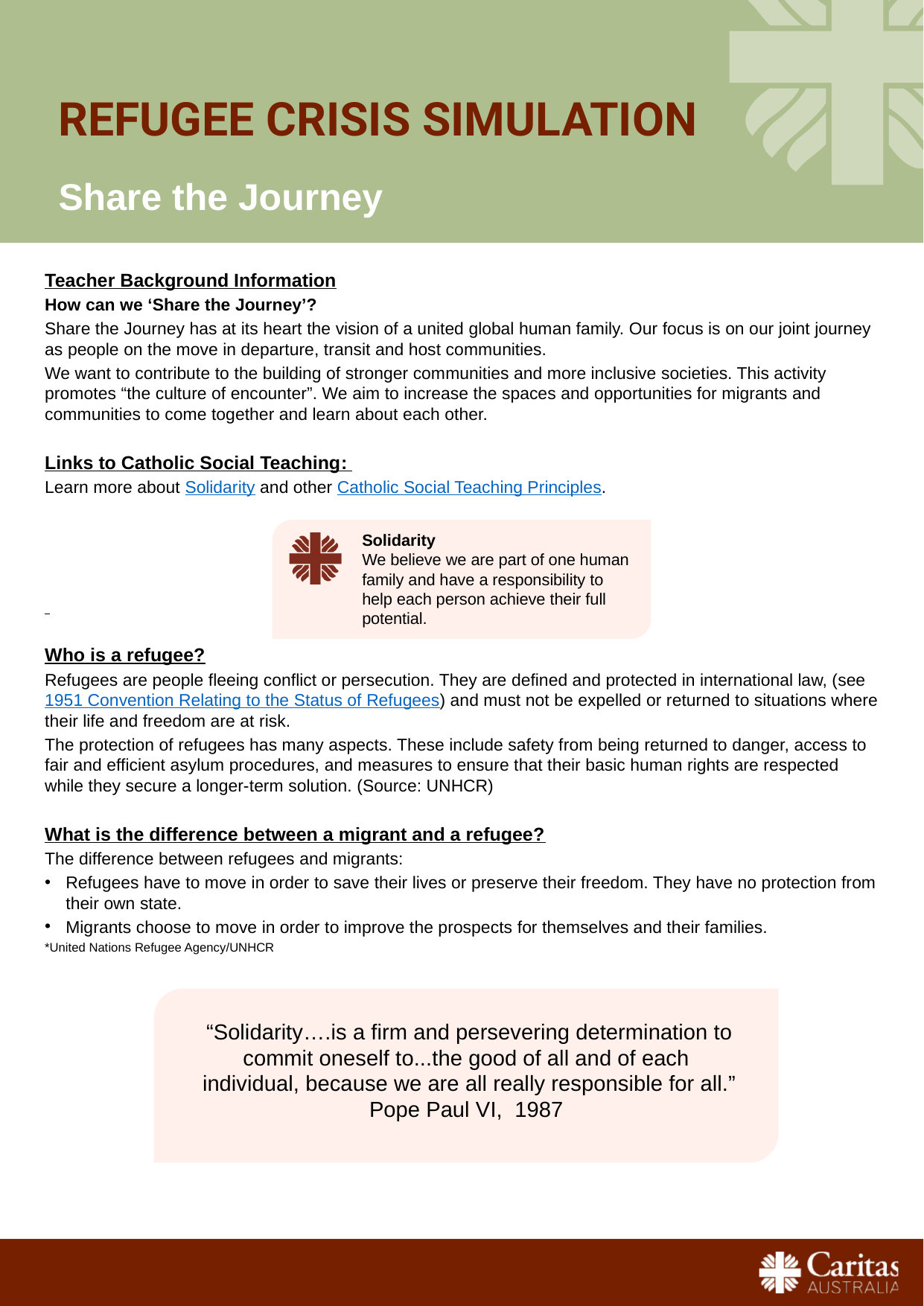

# Refugee crisis simulation
Share the Journey
Teacher Background Information
How can we ‘Share the Journey’?
Share the Journey has at its heart the vision of a united global human family. Our focus is on our joint journey as people on the move in departure, transit and host communities.
We want to contribute to the building of stronger communities and more inclusive societies. This activity promotes “the culture of encounter”. We aim to increase the spaces and opportunities for migrants and communities to come together and learn about each other.

Links to Catholic Social Teaching:
Learn more about Solidarity and other Catholic Social Teaching Principles.

Who is a refugee?
Refugees are people fleeing conflict or persecution. They are defined and protected in international law, (see 1951 Convention Relating to the Status of Refugees) and must not be expelled or returned to situations where their life and freedom are at risk.
The protection of refugees has many aspects. These include safety from being returned to danger, access to fair and efficient asylum procedures, and measures to ensure that their basic human rights are respected while they secure a longer-term solution. (Source: UNHCR)

What is the difference between a migrant and a refugee?
The difference between refugees and migrants:
Refugees have to move in order to save their lives or preserve their freedom. They have no protection from their own state.
Migrants choose to move in order to improve the prospects for themselves and their families.
*United Nations Refugee Agency/UNHCR

Solidarity
We believe we are part of one human family and have a responsibility to help each person achieve their full potential.

“Solidarity….is a firm and persevering determination to commit oneself to...the good of all and of each  individual, because we are all really responsible for all.”
Pope Paul VI,  1987